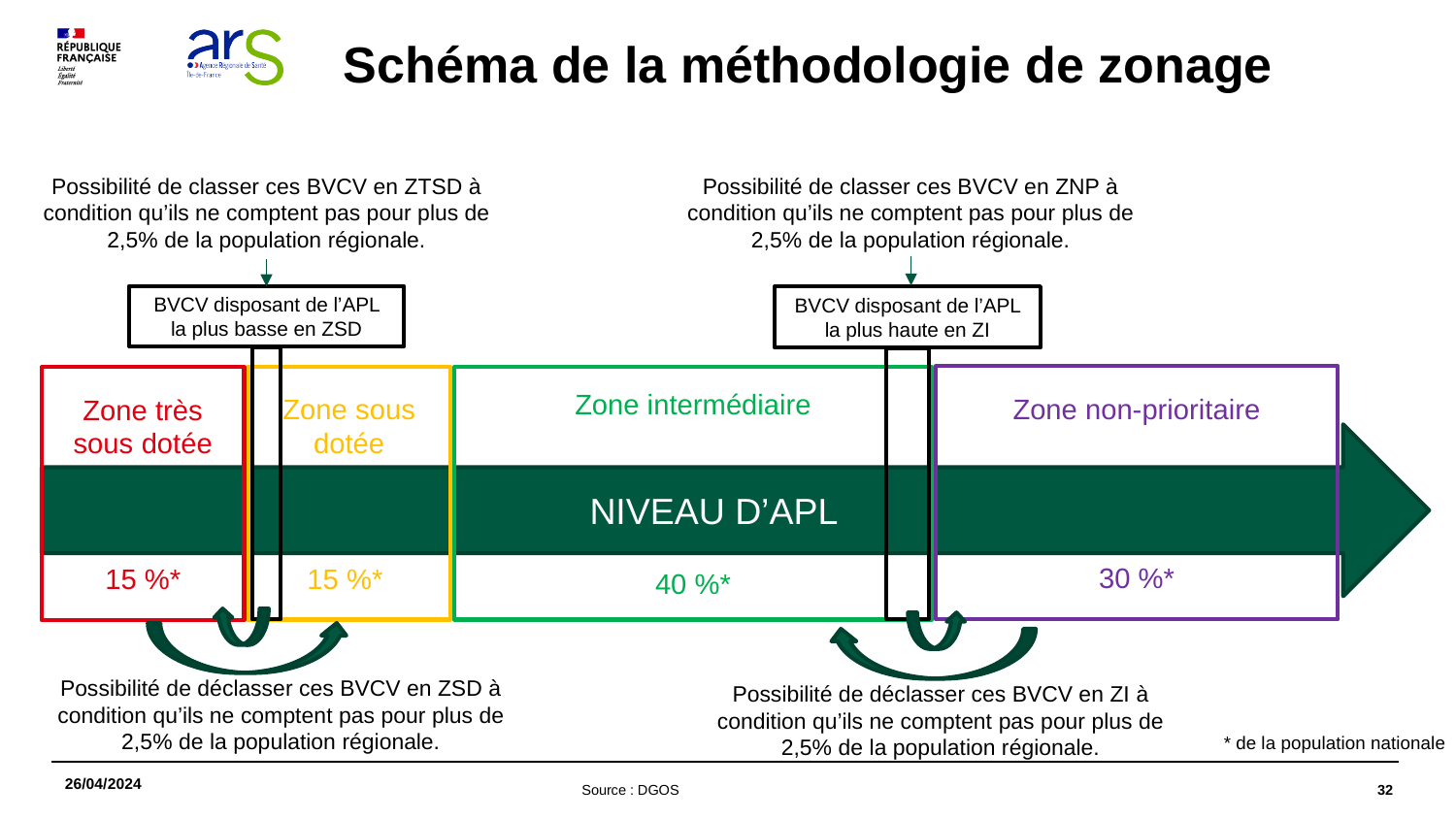

# Schéma de la méthodologie de zonage
Possibilité de classer ces BVCV en ZTSD à condition qu’ils ne comptent pas pour plus de 2,5% de la population régionale.
Possibilité de classer ces BVCV en ZNP à condition qu’ils ne comptent pas pour plus de 2,5% de la population régionale.
BVCV disposant de l’APL la plus basse en ZSD

BVCV disposant de l’APL la plus haute en ZI

Zone non-prioritaire

30 %*
Zone très sous dotée

15 %*
Zone intermédiaire

40 %*
Zone sous dotée

15 %*
NIVEAU D’APL

Possibilité de déclasser ces BVCV en ZSD à condition qu’ils ne comptent pas pour plus de 2,5% de la population régionale.
Possibilité de déclasser ces BVCV en ZI à condition qu’ils ne comptent pas pour plus de 2,5% de la population régionale.
* de la population nationale
26/04/2024
32
Source : DGOS